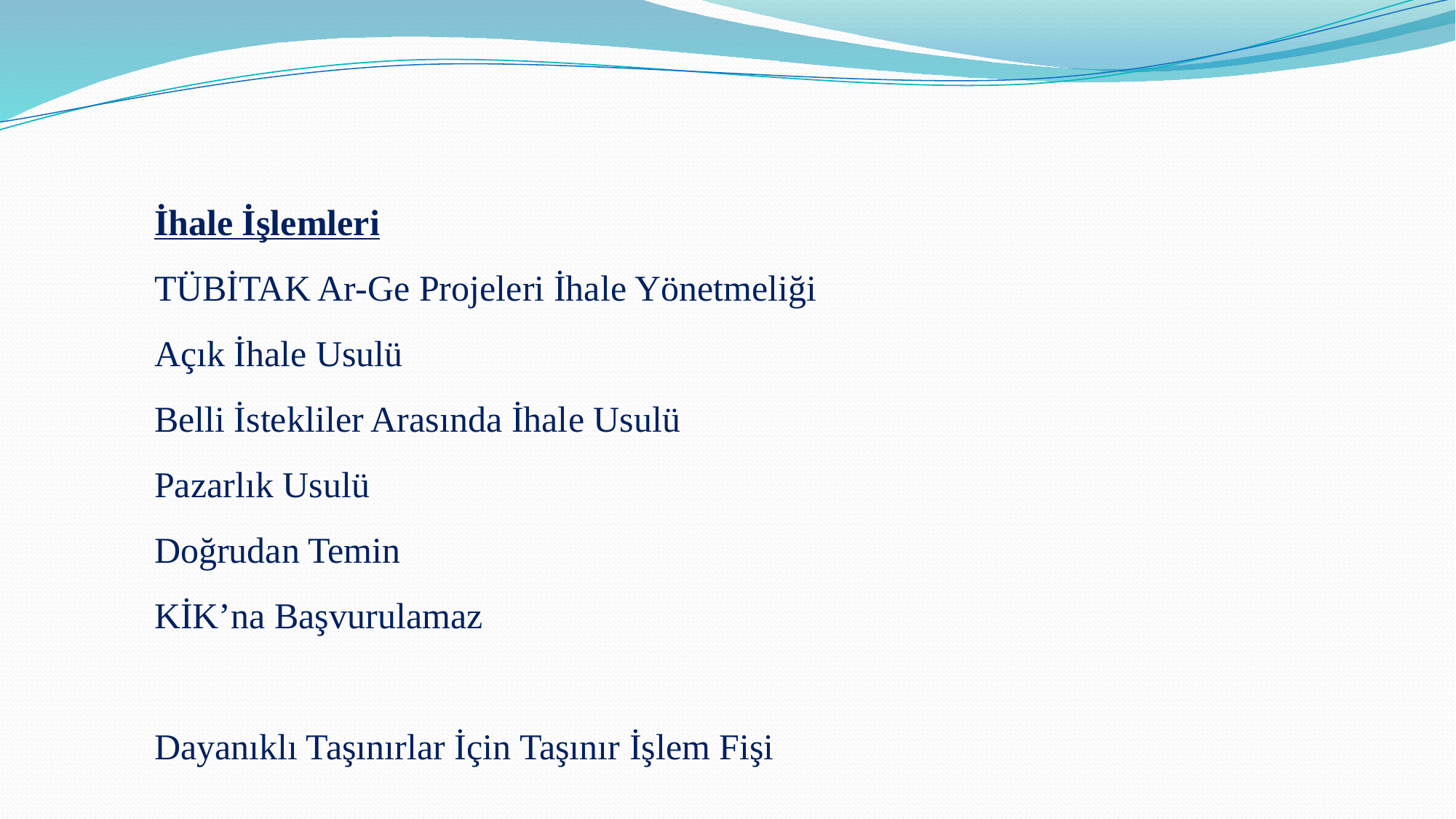

İhale İşlemleri
TÜBİTAK Ar-Ge Projeleri İhale Yönetmeliği
Açık İhale Usulü
Belli İstekliler Arasında İhale Usulü
Pazarlık Usulü
Doğrudan Temin
KİK’na Başvurulamaz

Dayanıklı Taşınırlar İçin Taşınır İşlem Fişi